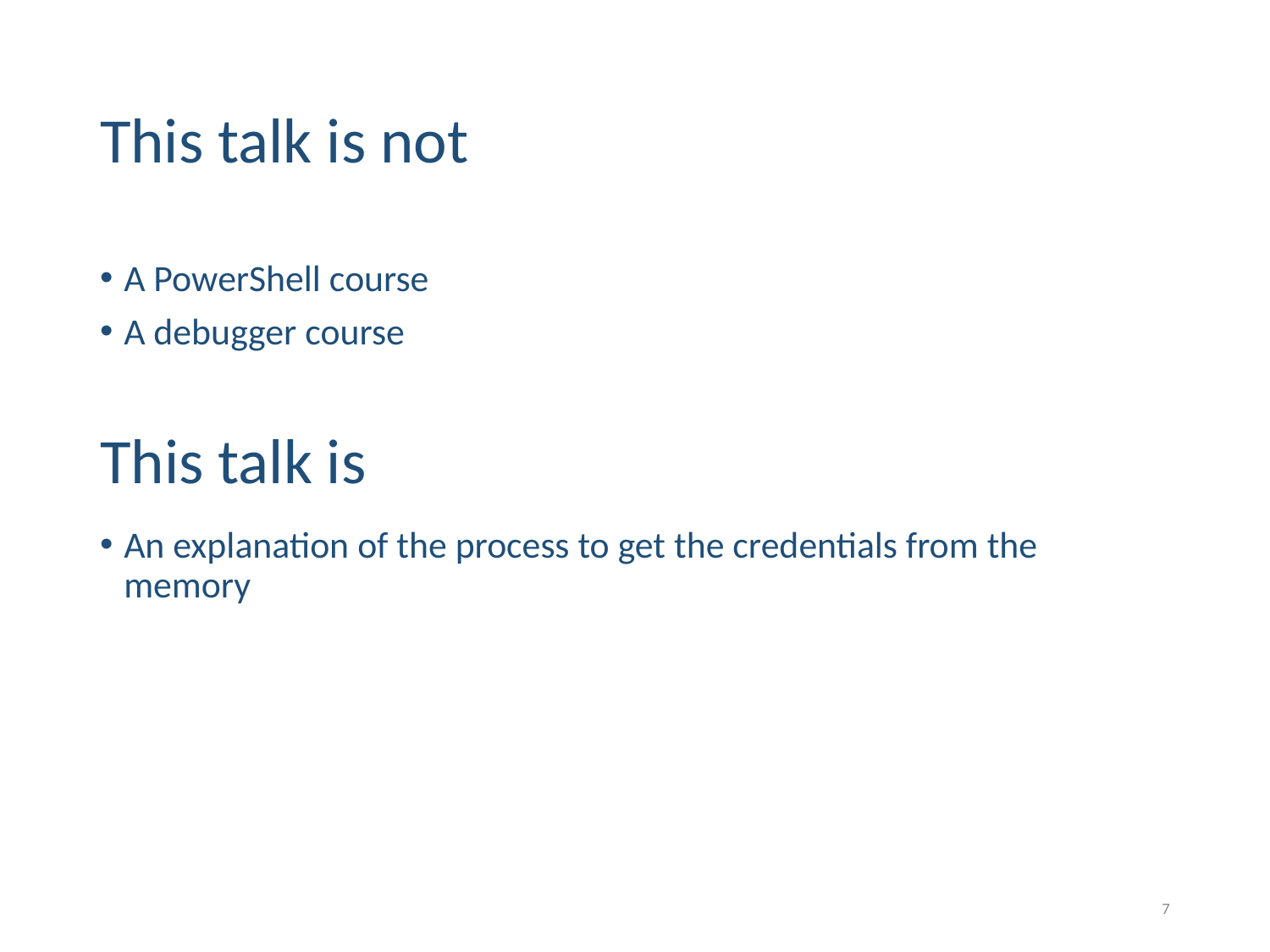

# This talk is not
A PowerShell course
A debugger course

An explanation of the process to get the credentials from the memory
This talk is
7